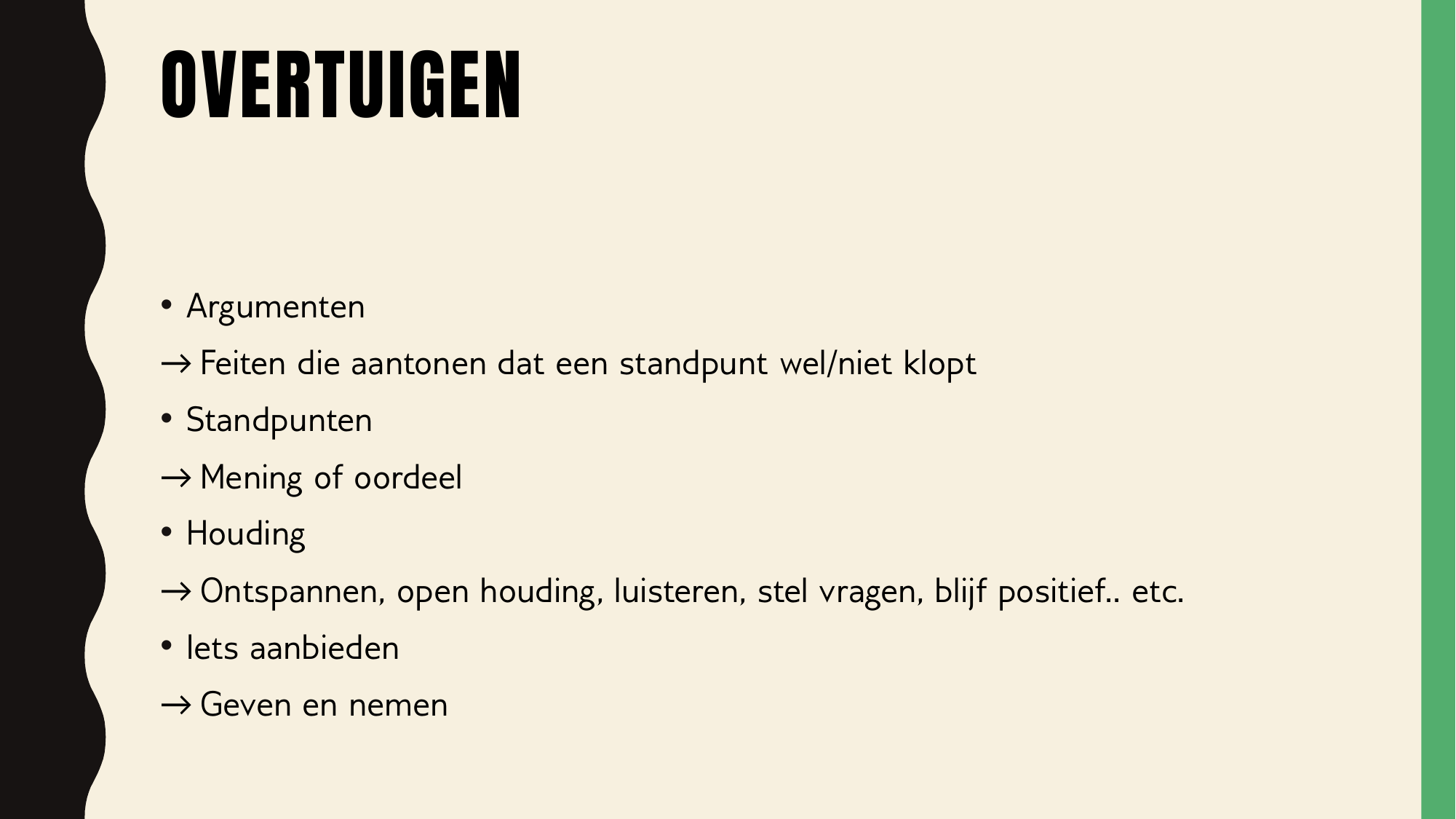

# overtuigen
Argumenten
→ Feiten die aantonen dat een standpunt wel/niet klopt
Standpunten
→ Mening of oordeel
Houding
→ Ontspannen, open houding, luisteren, stel vragen, blijf positief.. etc.
Iets aanbieden
→ Geven en nemen